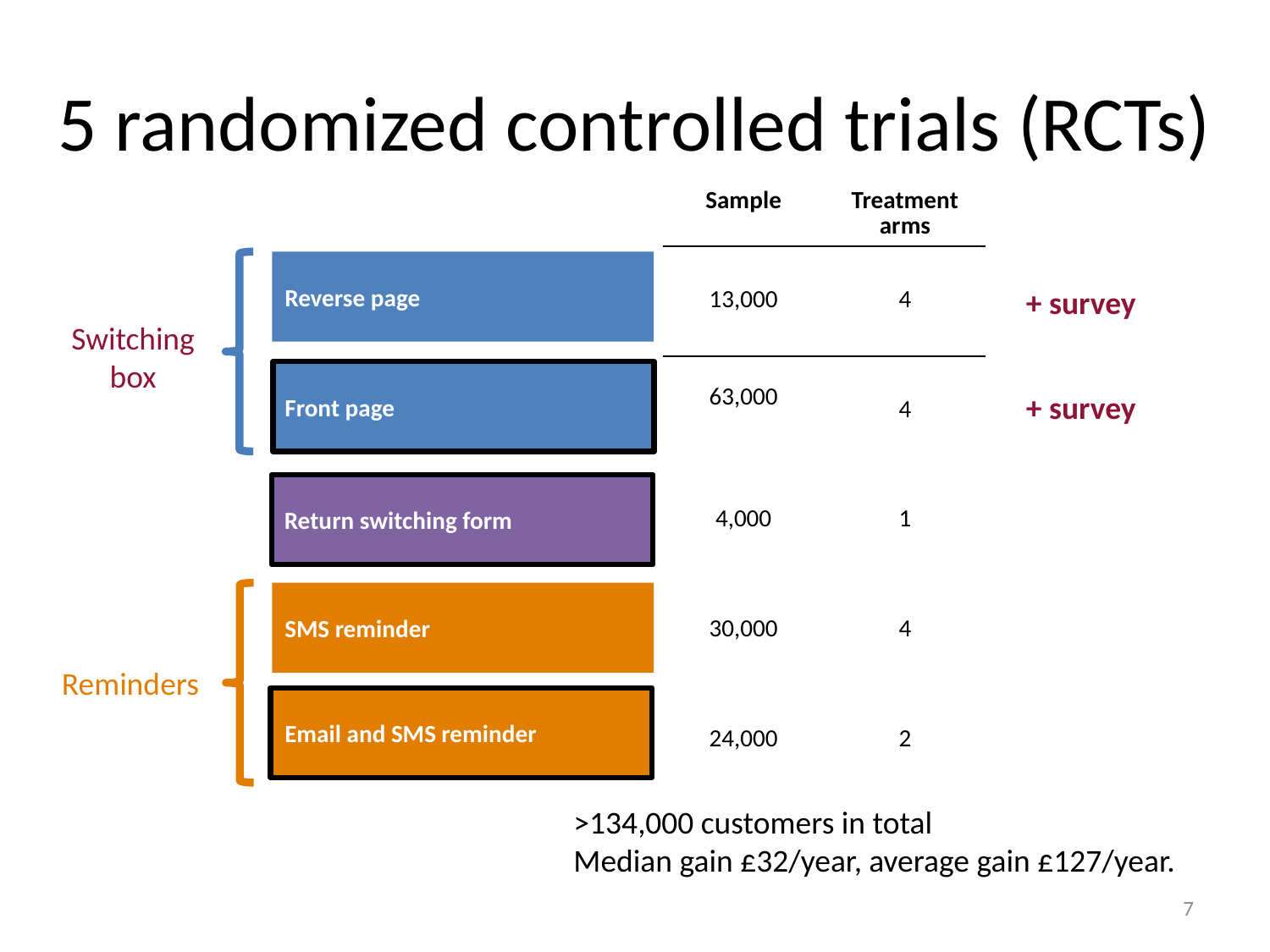

# 5 randomized controlled trials (RCTs)
| Sample | Treatment arms |
| --- | --- |
| 13,000 | 4 |
| 63,000 | 4 |
| 4,000 | 1 |
| 30,000 | 4 |
| 24,000 | 2 |

Reverse page
+ survey
Switching box
Front page

+ survey
Return switching form

SMS reminder
Reminders

Email and SMS reminder
>134,000 customers in total
Median gain £32/year, average gain £127/year.
7